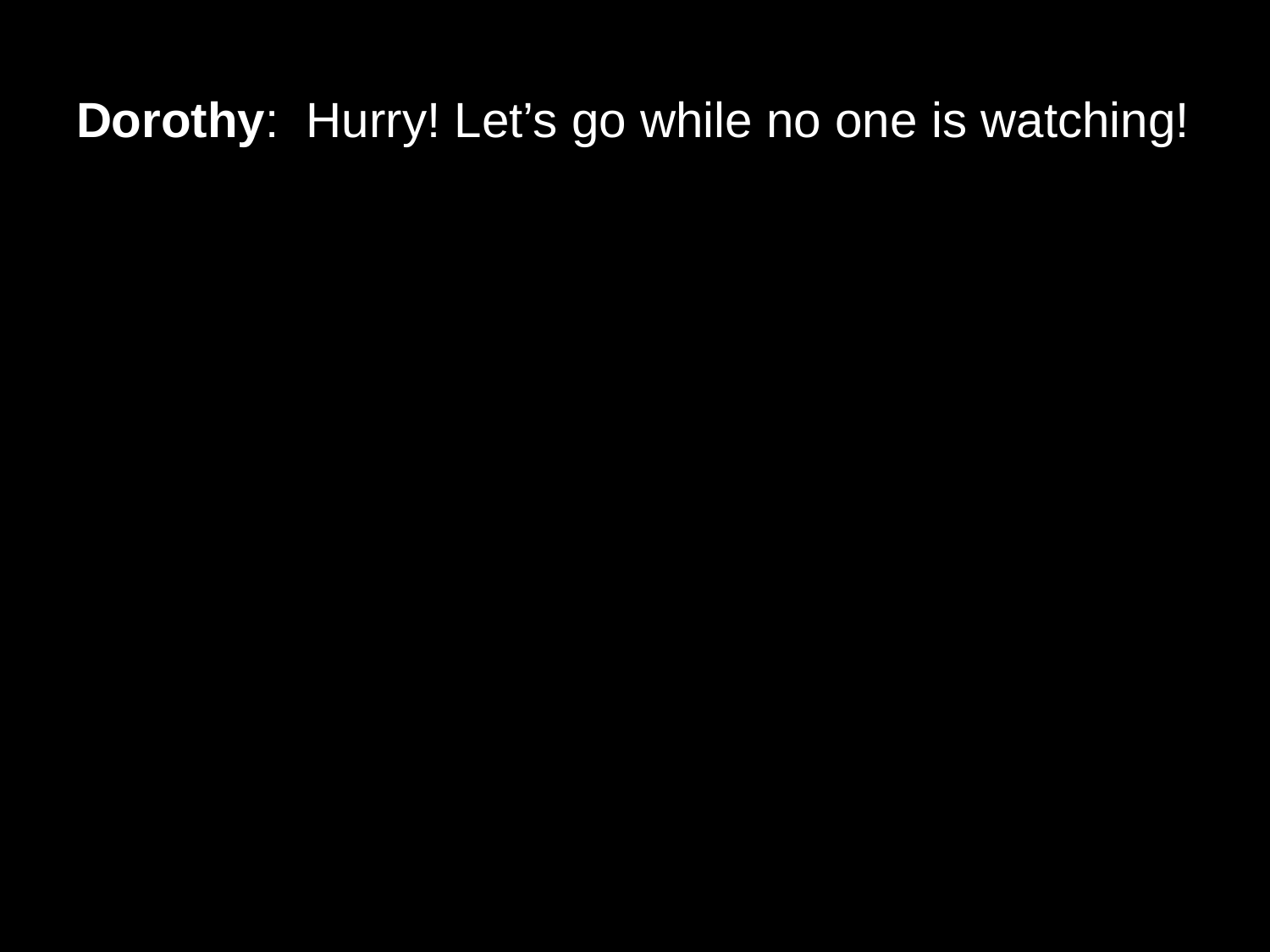

# Dorothy:  Hurry! Let’s go while no one is watching!